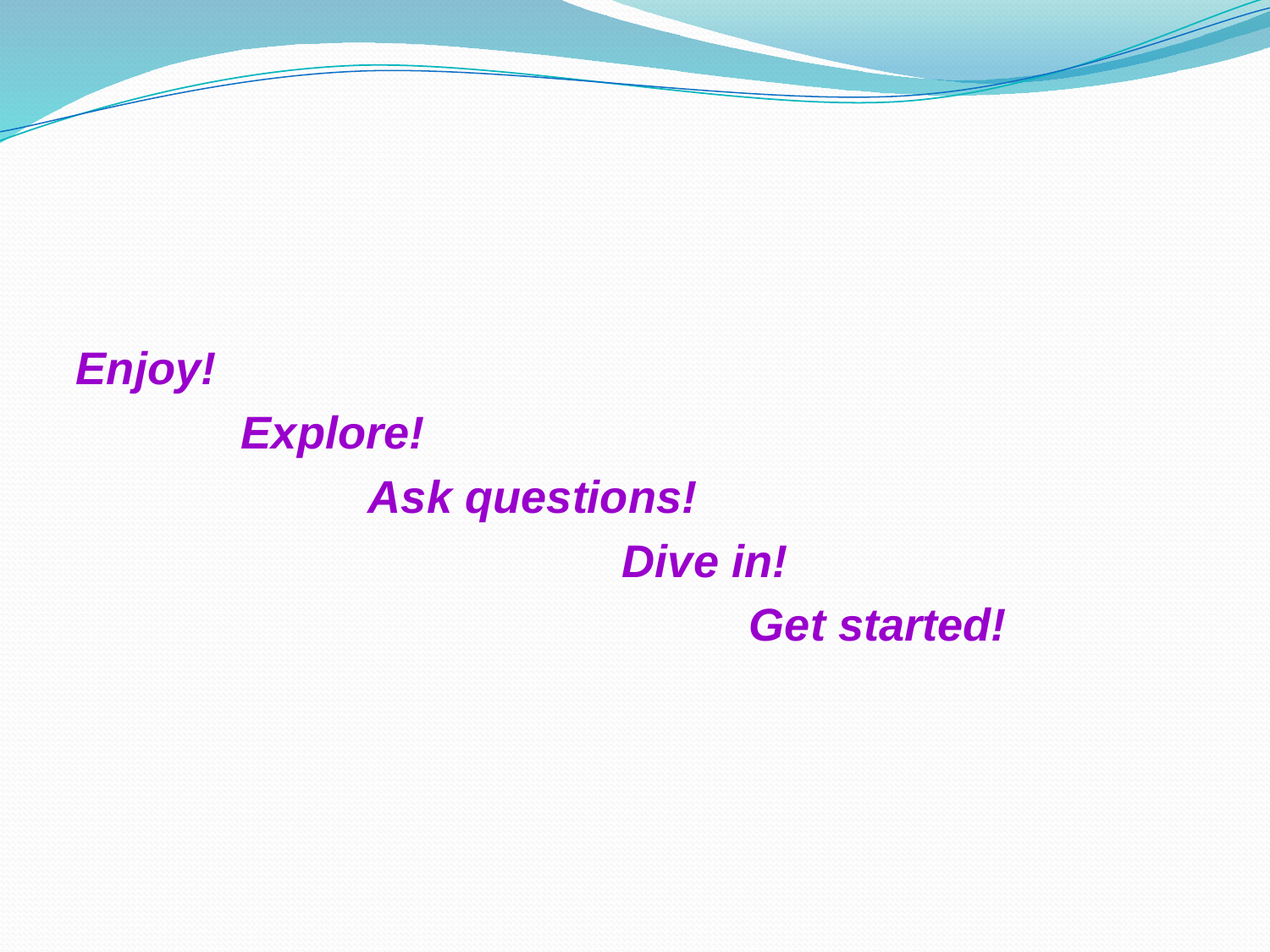

#

Enjoy!
		Explore!
			Ask questions!
					Dive in!
						Get started!